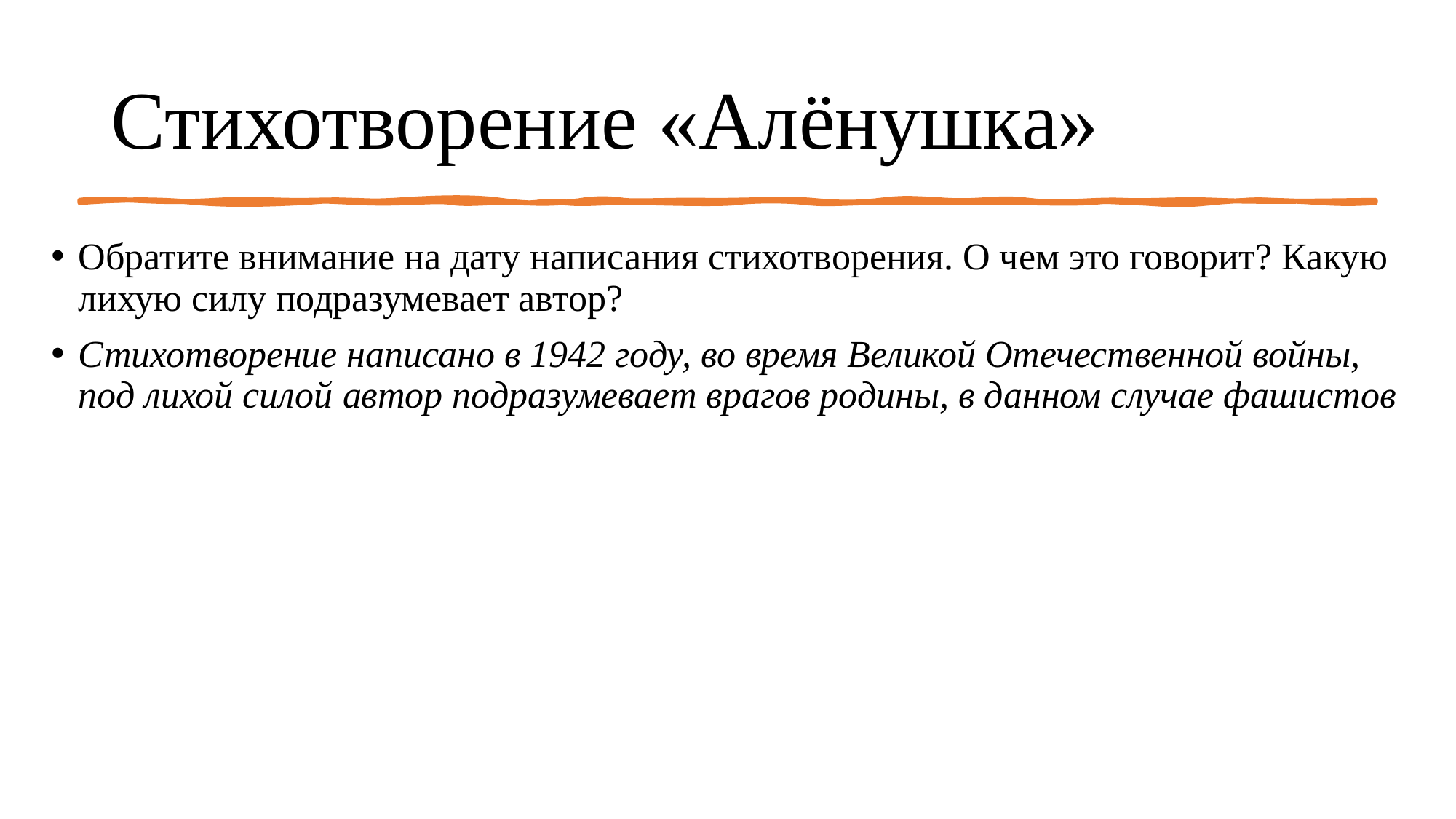

# Стихотворение «Алёнушка»

Обратите внимание на дату написания стихотворения. О чем это говорит? Какую лихую силу подразумевает автор?
Стихотворение написано в 1942 году, во время Великой Отечественной войны, под лихой силой автор подразумевает врагов родины, в данном случае фашистов